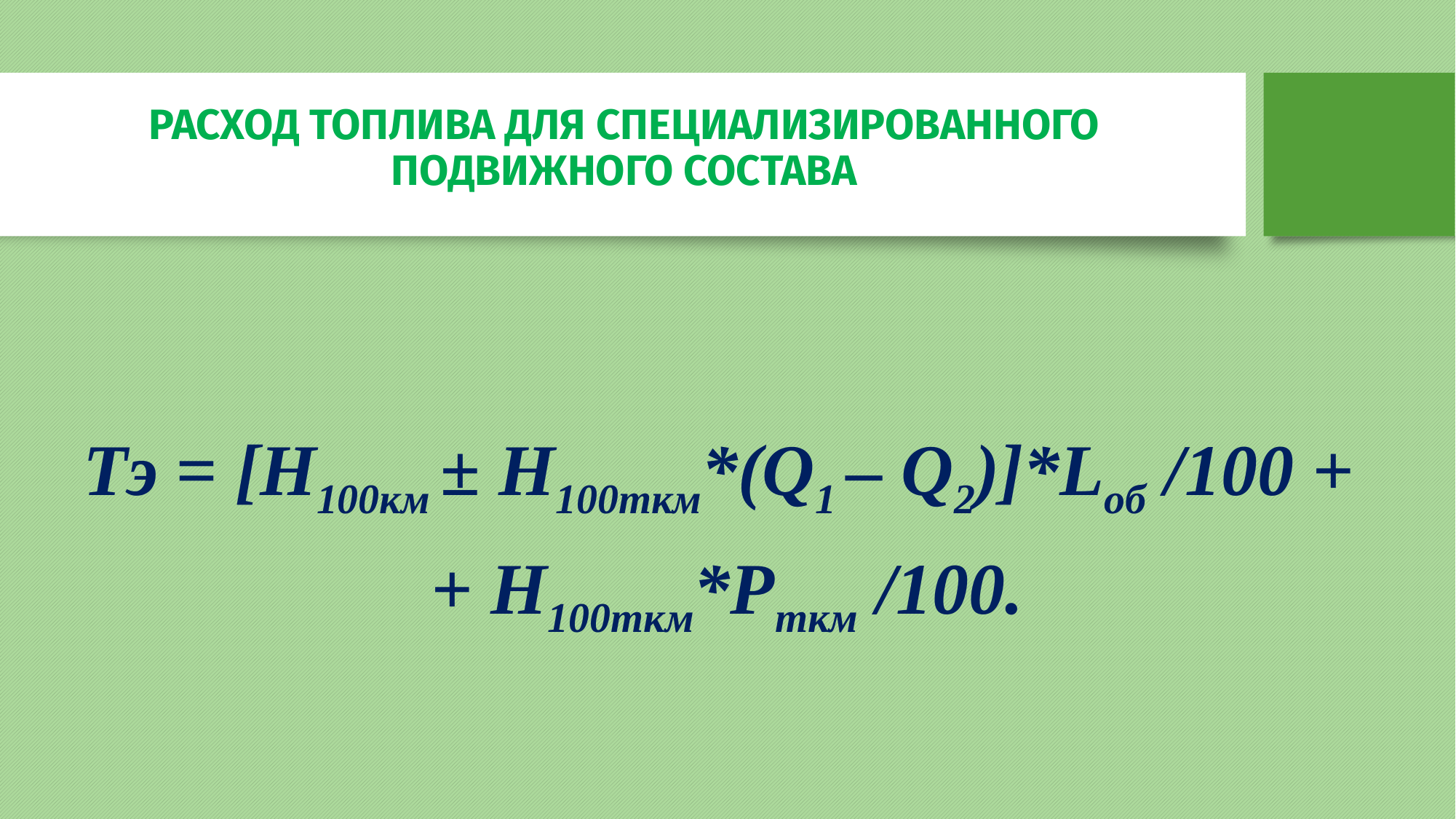

# РАСХОД ТОПЛИВА ДЛЯ СПЕЦИАЛИЗИРОВАННОГО ПОДВИЖНОГО СОСТАВА
Тэ = [Н100км ± Н100ткм*(Q1 – Q2)]*Lоб /100 +
+ Н100ткм*Рткм /100.